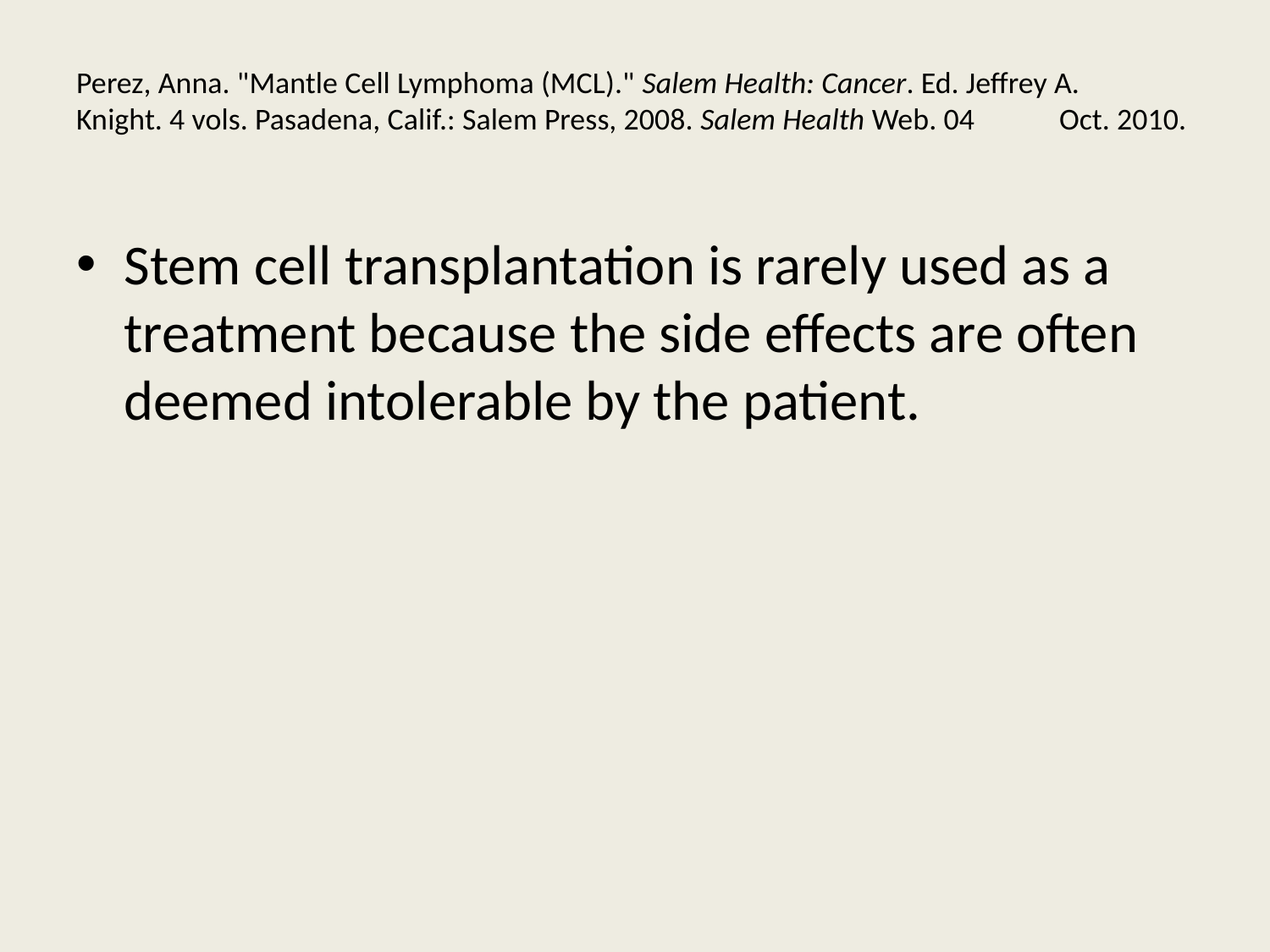

# Perez, Anna. "Mantle Cell Lymphoma (MCL)." Salem Health: Cancer. Ed. Jeffrey A. 	Knight. 4 vols. Pasadena, Calif.: Salem Press, 2008. Salem Health Web. 04 	Oct. 2010.
Stem cell transplantation is rarely used as a treatment because the side effects are often deemed intolerable by the patient.